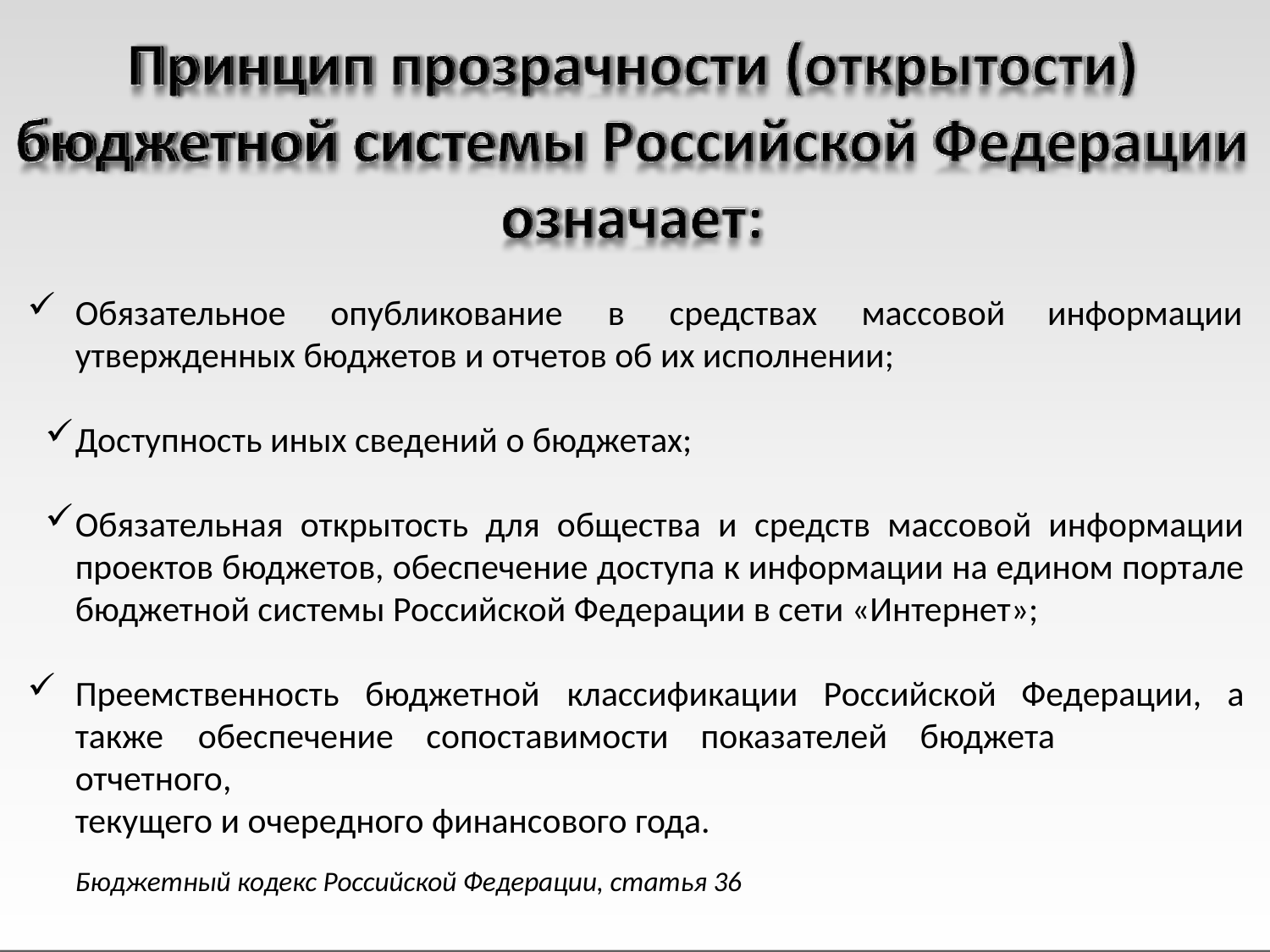

Обязательное
опубликование	в	средствах	массовой
информации
утвержденных бюджетов и отчетов об их исполнении;

Доступность иных сведений о бюджетах;

Обязательная  открытость  для  общества  и  средств  массовой  информации проектов бюджетов, обеспечение доступа к информации на едином портале бюджетной системы Российской Федерации в сети «Интернет»;
Преемственность
бюджетной	классификации	Российской	Федерации,	а
также	обеспечение	сопоставимости	показателей	бюджета	отчетного,
текущего и очередного финансового года.

Бюджетный кодекс Российской Федерации, статья 36